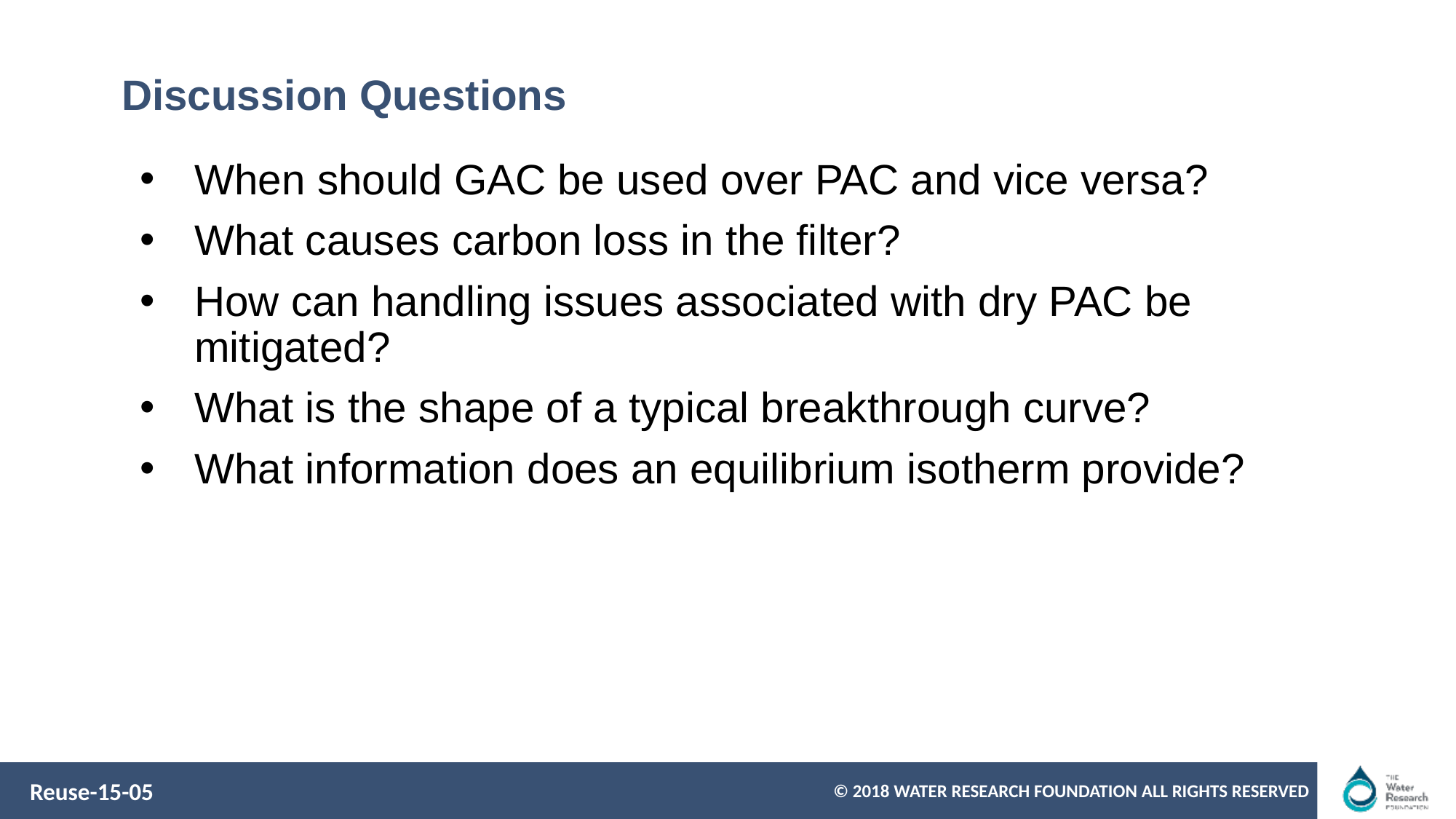

# Discussion Questions
When should GAC be used over PAC and vice versa?
What causes carbon loss in the filter?
How can handling issues associated with dry PAC be mitigated?
What is the shape of a typical breakthrough curve?
What information does an equilibrium isotherm provide?